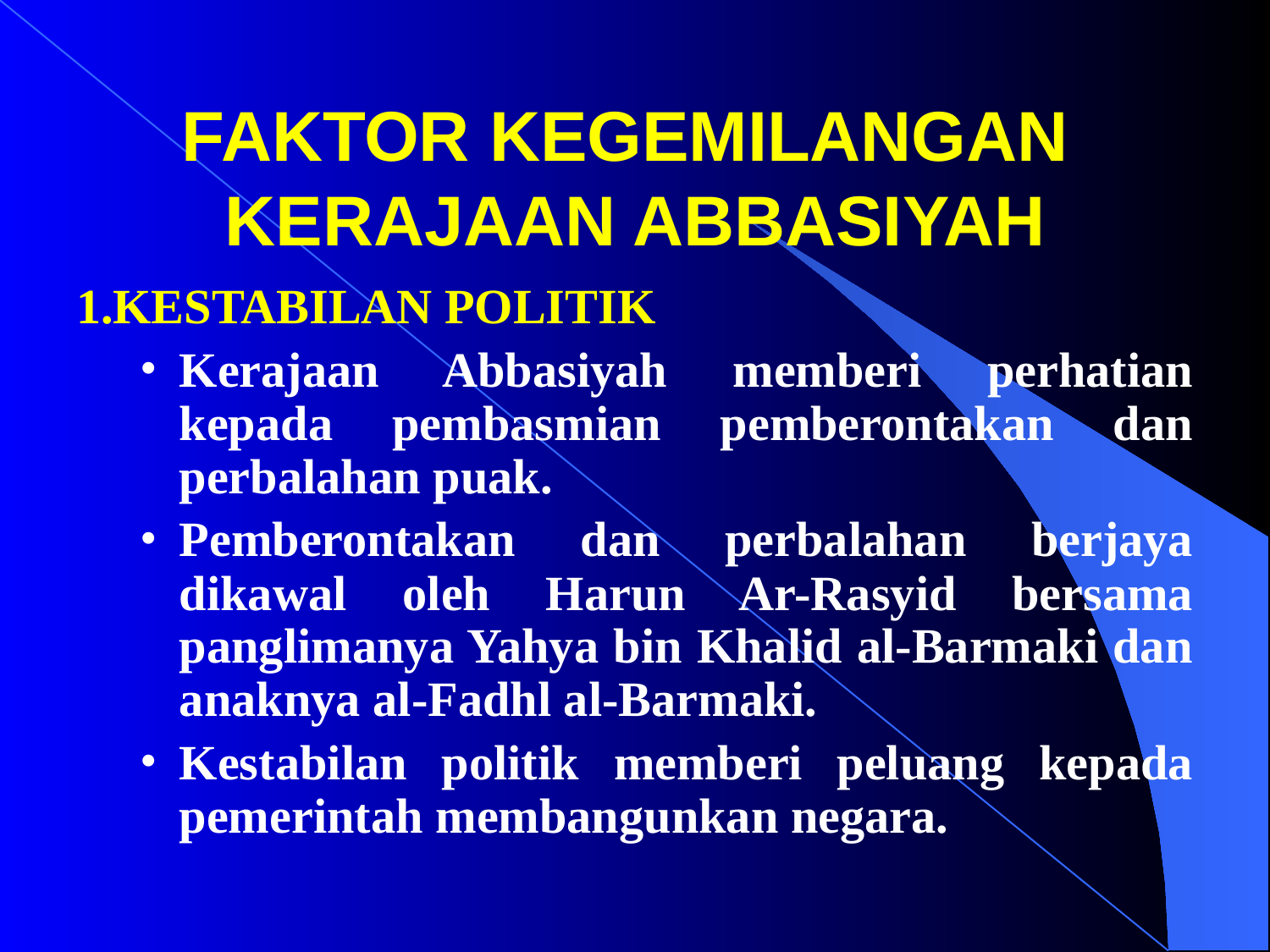

# FAKTOR KEGEMILANGAN KERAJAAN ABBASIYAH
1.KESTABILAN POLITIK
Kerajaan Abbasiyah memberi perhatian kepada pembasmian pemberontakan dan perbalahan puak.
Pemberontakan dan perbalahan berjaya dikawal oleh Harun Ar-Rasyid bersama panglimanya Yahya bin Khalid al-Barmaki dan anaknya al-Fadhl al-Barmaki.
Kestabilan politik memberi peluang kepada pemerintah membangunkan negara.